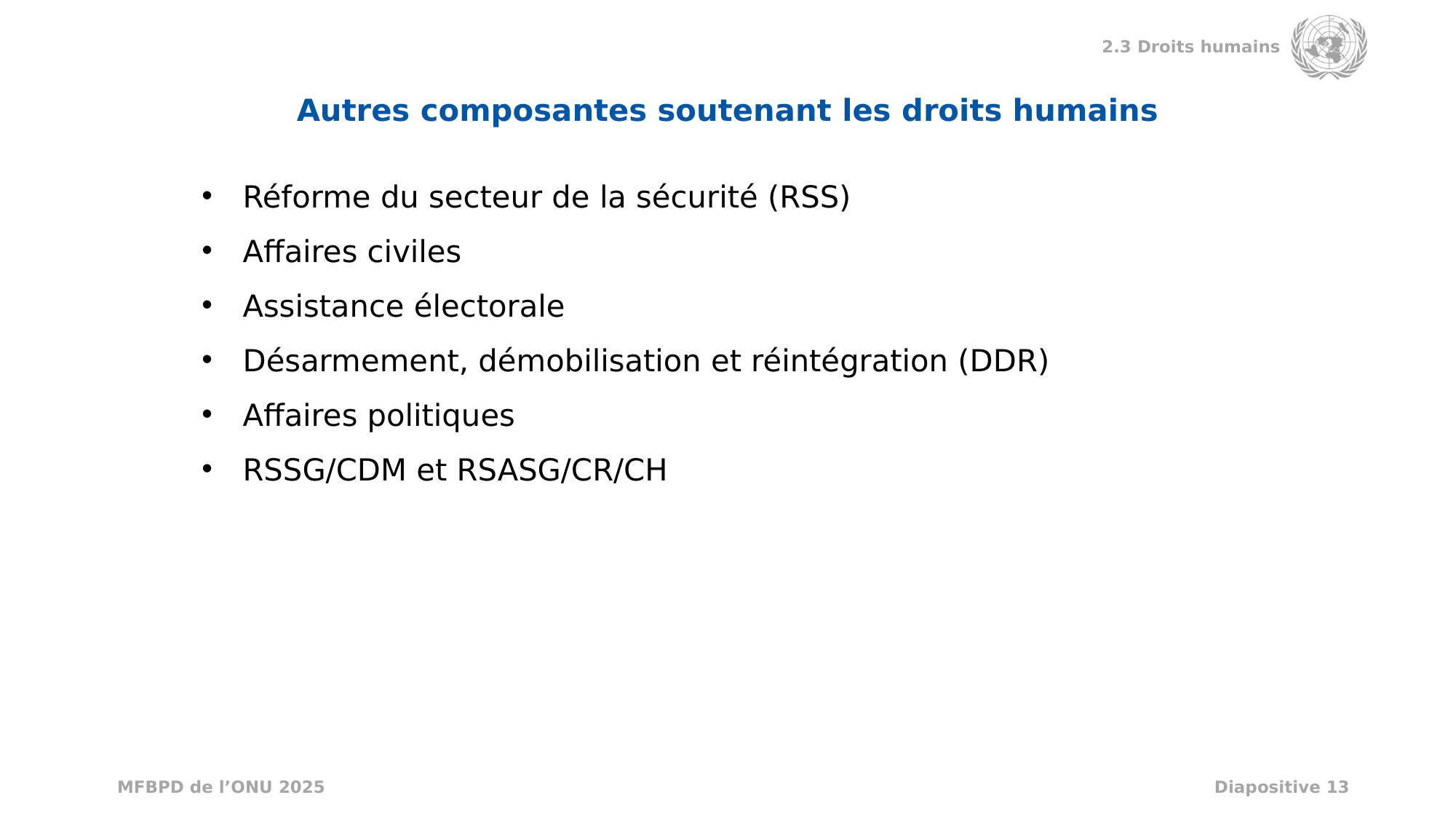

Autres composantes soutenant les droits humains
Réforme du secteur de la sécurité (RSS)
Affaires civiles
Assistance électorale
Désarmement, démobilisation et réintégration (DDR)
Affaires politiques
RSSG/CDM et RSASG/CR/CH